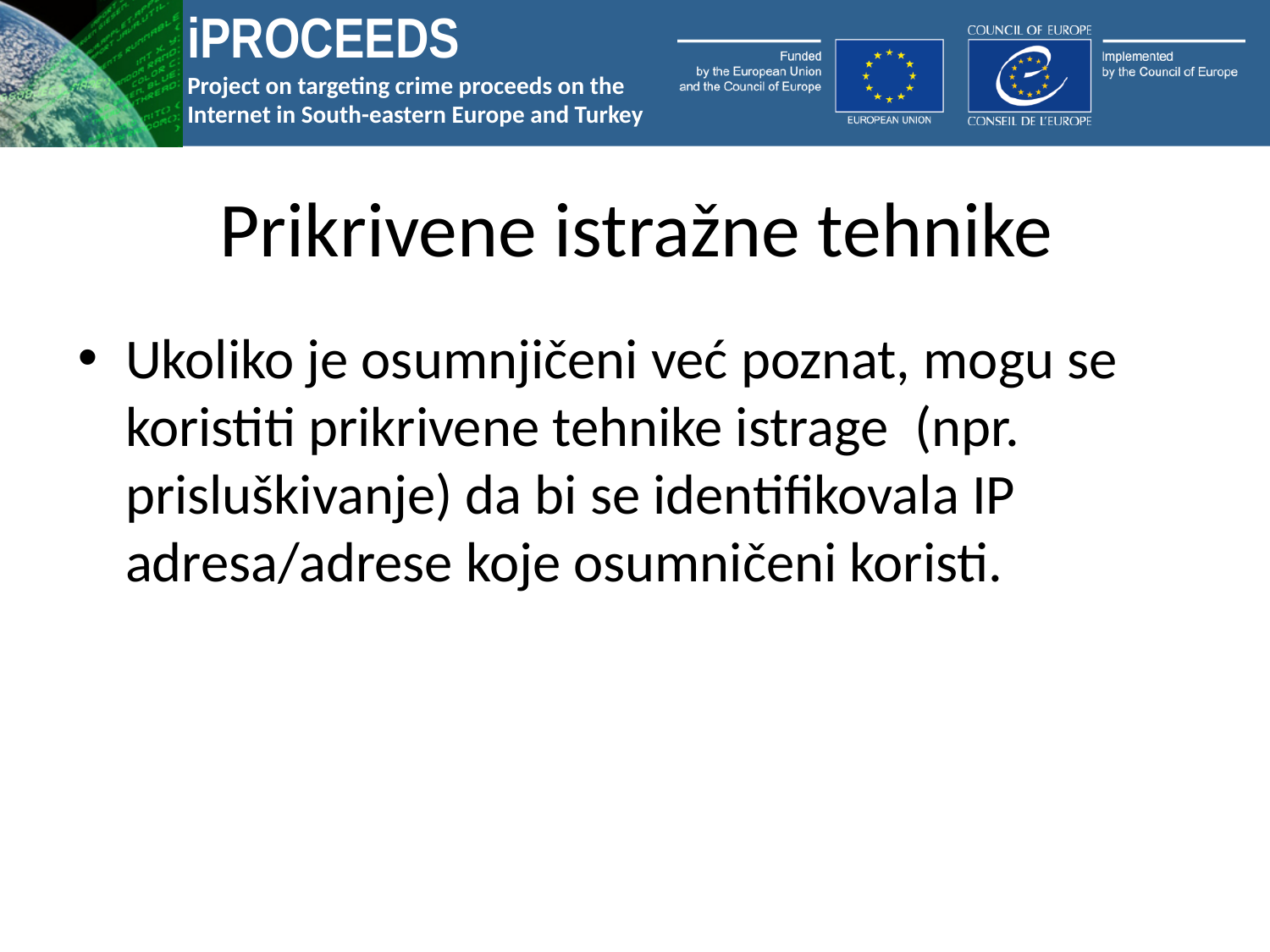

# Prikrivene istražne tehnike
Ukoliko je osumnjičeni već poznat, mogu se koristiti prikrivene tehnike istrage  (npr. prisluškivanje) da bi se identifikovala IP adresa/adrese koje osumničeni koristi.